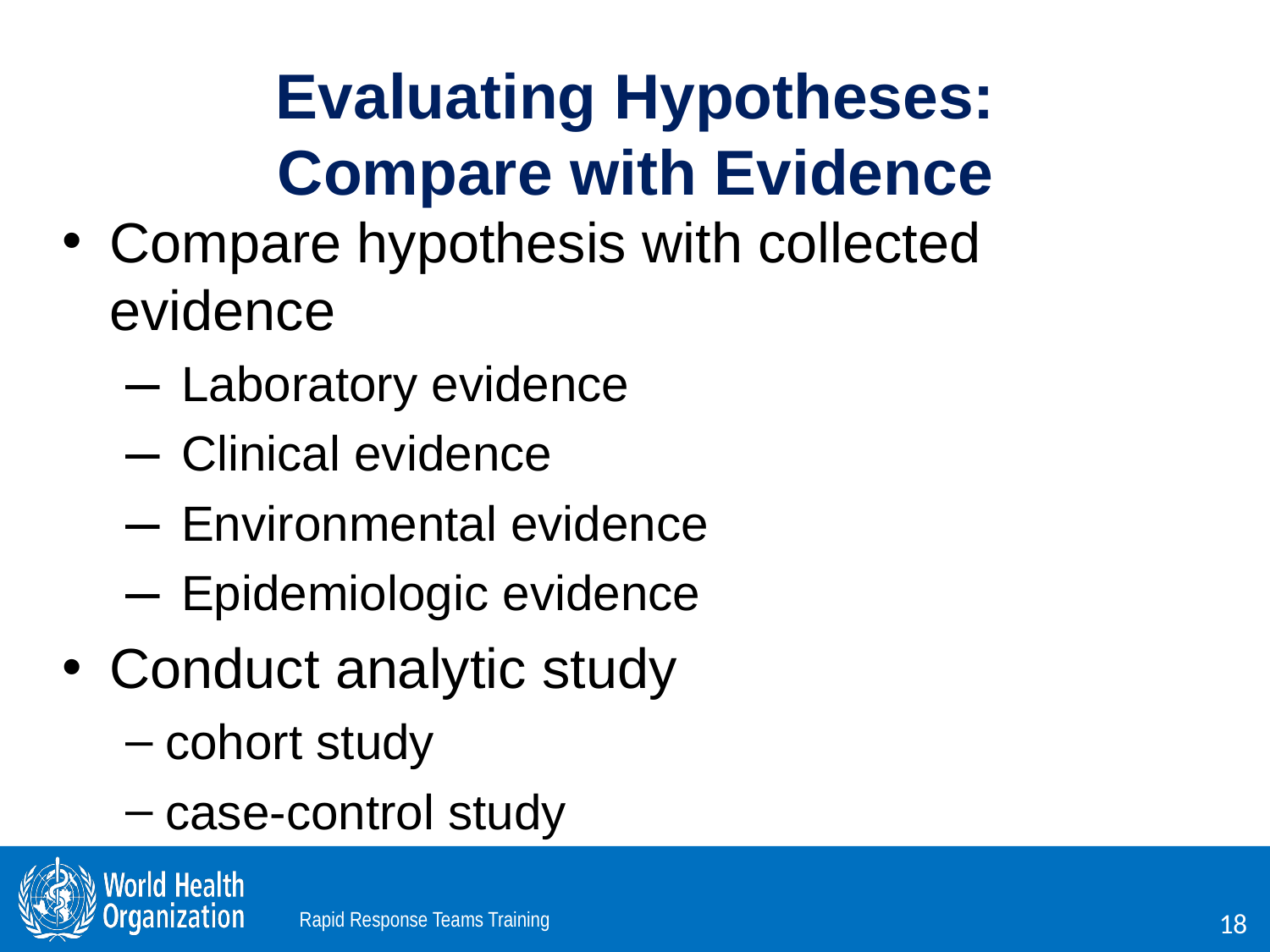

Evaluating Hypotheses:
Compare with Evidence
Compare hypothesis with collected evidence
Laboratory evidence
Clinical evidence
Environmental evidence
Epidemiologic evidence
Conduct analytic study
cohort study
case-control study